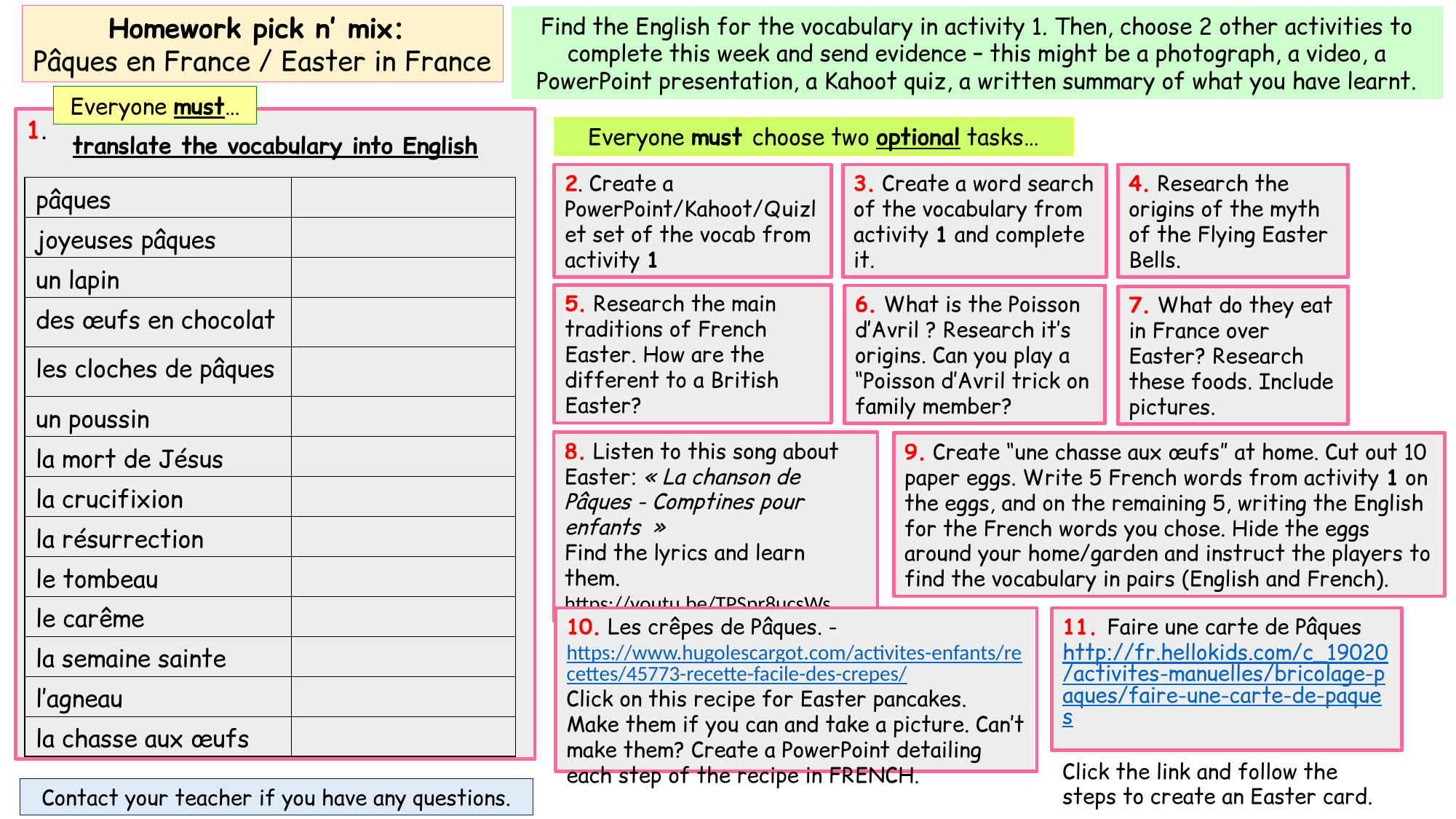

Homework pick n’ mix:
Pâques en France / Easter in France
Find the English for the vocabulary in activity 1. Then, choose 2 other activities to complete this week and send evidence – this might be a photograph, a video, a PowerPoint presentation, a Kahoot quiz, a written summary of what you have learnt.
Everyone must…
1.

Everyone must choose two optional tasks…
translate the vocabulary into English
2. Create a PowerPoint/Kahoot/Quizlet set of the vocab from activity 1
3. Create a word search of the vocabulary from activity 1 and complete it.
4. Research the origins of the myth of the Flying Easter Bells.
| pâques |  |
| --- | --- |
| joyeuses pâques |  |
| un lapin |  |
| des œufs en chocolat |  |
| les cloches de pâques |  |
| un poussin |  |
| la mort de Jésus |  |
| la crucifixion |  |
| la résurrection |  |
| le tombeau |  |
| le carême |  |
| la semaine sainte |  |
| l’agneau |  |
| la chasse aux œufs |  |
5. Research the main traditions of French Easter. How are the different to a British Easter?
6. What is the Poisson d’Avril ? Research it’s origins. Can you play a “Poisson d’Avril trick on family member?
7. What do they eat in France over Easter? Research these foods. Include pictures.
8. Listen to this song about Easter: « La chanson de Pâques - Comptines pour enfants  »
Find the lyrics and learn them.
https://youtu.be/TPSpr8ucsWs
9. Create “une chasse aux œufs” at home. Cut out 10 paper eggs. Write 5 French words from activity 1 on the eggs, and on the remaining 5, writing the English for the French words you chose. Hide the eggs around your home/garden and instruct the players to find the vocabulary in pairs (English and French).
10. Les crêpes de Pâques. - https://www.hugolescargot.com/activites-enfants/recettes/45773-recette-facile-des-crepes/
Click on this recipe for Easter pancakes. Make them if you can and take a picture. Can’t make them? Create a PowerPoint detailing each step of the recipe in FRENCH.
11. Faire une carte de Pâques
http://fr.hellokids.com/c_19020/activites-manuelles/bricolage-paques/faire-une-carte-de-paques
Click the link and follow the steps to create an Easter card.
Contact your teacher if you have any questions.